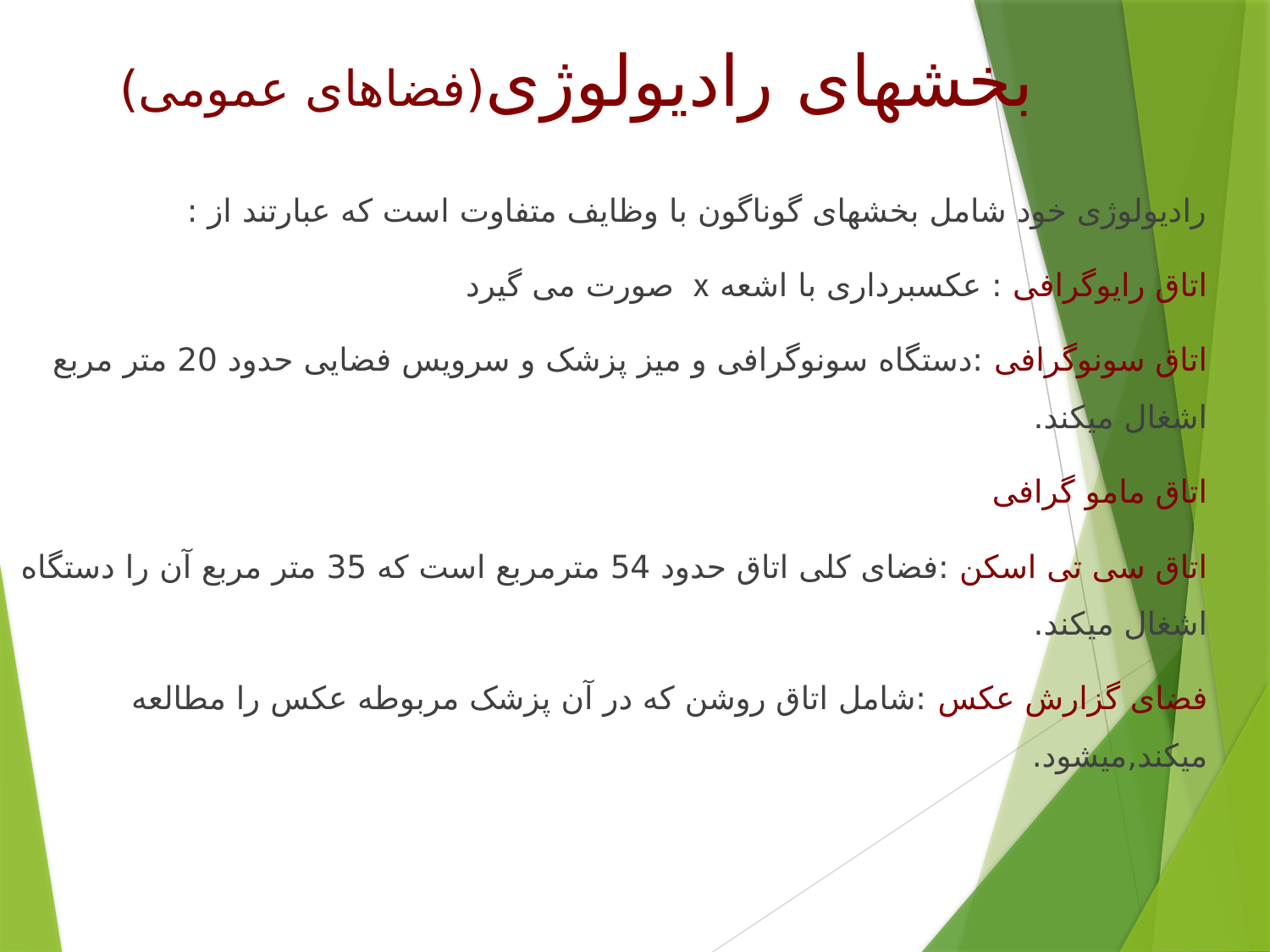

# بخشهای راديولوژی(فضاهای عمومی)

راديولوژی خود شامل بخشهای گوناگون با وظايف متفاوت است که عبارتند از :
اتاق رايوگرافی : عکسبرداری با اشعه x  صورت می گيرد
اتاق سونوگرافی :دستگاه سونوگرافی و ميز پزشک و سرويس فضايی حدود 20 متر مربع اشغال ميکند.
اتاق مامو گرافی
اتاق سی تی اسکن :فضای کلی اتاق حدود 54 مترمربع است که 35 متر مربع آن را دستگاه اشغال ميکند.
فضای گزارش عکس :شامل اتاق روشن که در آن پزشک مربوطه عکس را مطالعه ميکند,ميشود.